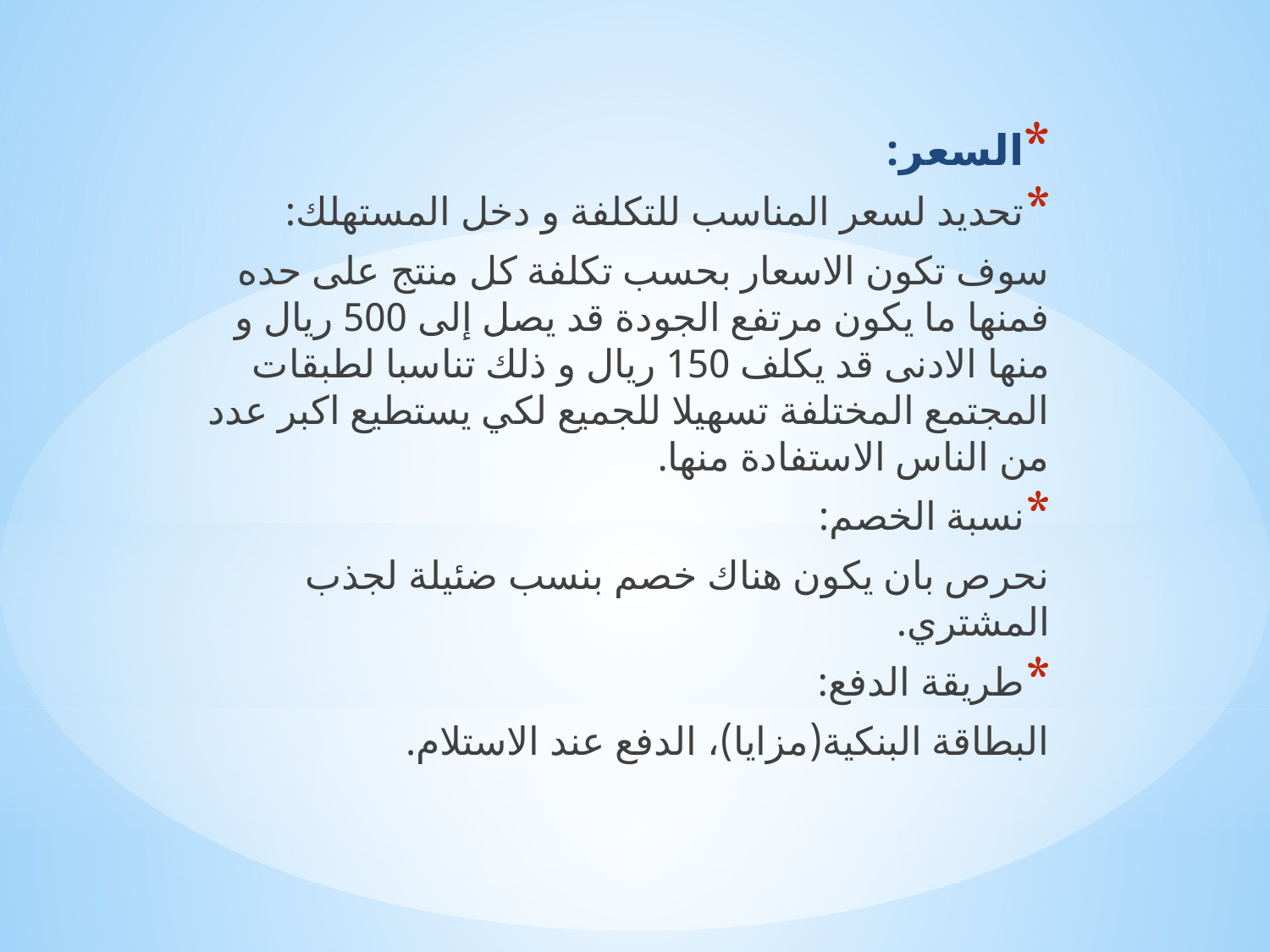

السعر:
تحديد لسعر المناسب للتكلفة و دخل المستهلك:
سوف تكون الاسعار بحسب تكلفة كل منتج على حده فمنها ما يكون مرتفع الجودة قد يصل إلى 500 ريال و منها الادنى قد يكلف 150 ريال و ذلك تناسبا لطبقات المجتمع المختلفة تسهيلا للجميع لكي يستطيع اكبر عدد من الناس الاستفادة منها.
نسبة الخصم:
نحرص بان يكون هناك خصم بنسب ضئيلة لجذب المشتري.
طريقة الدفع:
البطاقة البنكية(مزايا)، الدفع عند الاستلام.